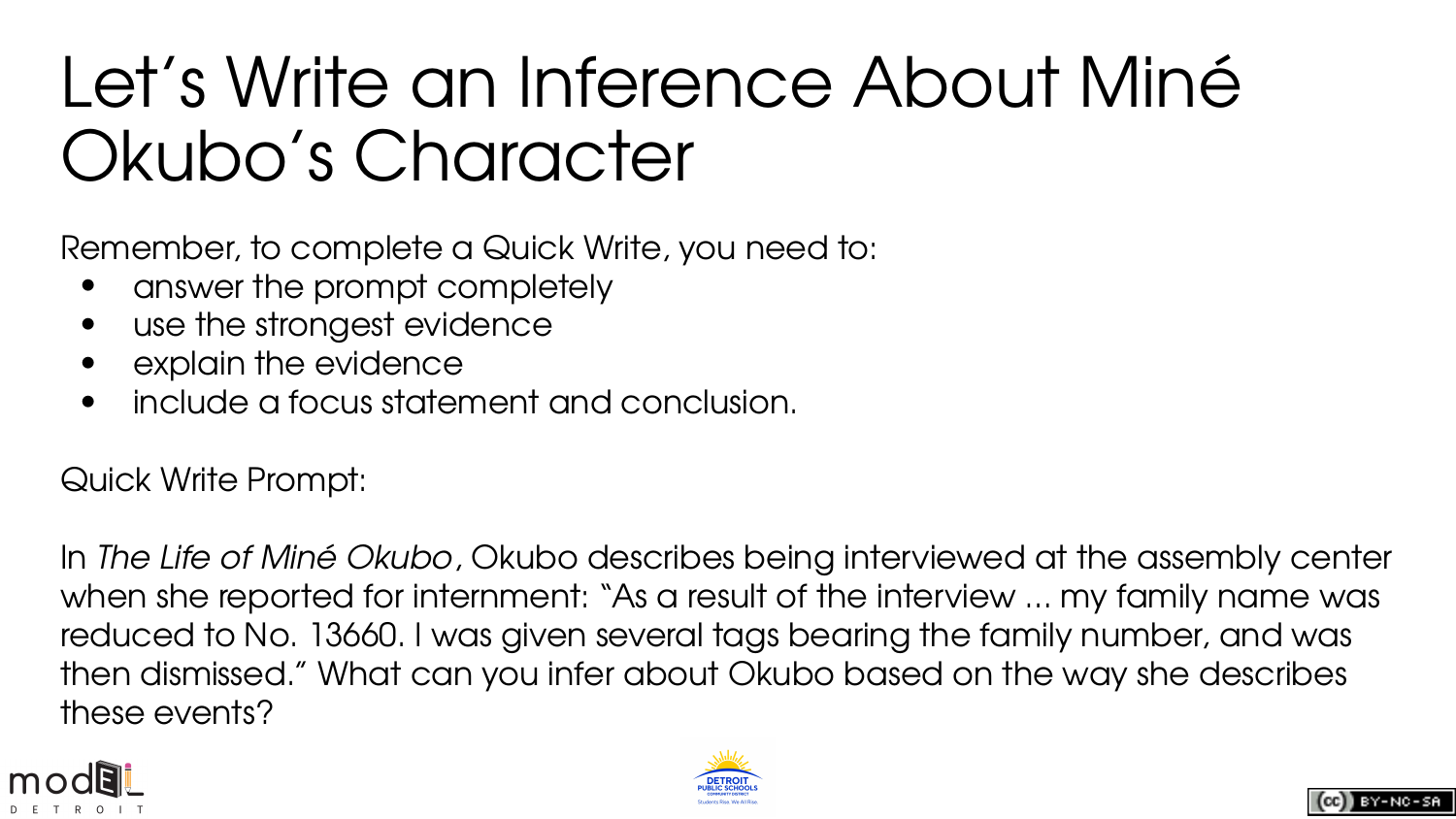

# Let’s Write an Inference About Miné Okubo’s Character

Remember, to complete a Quick Write, you need to:
answer the prompt completely
use the strongest evidence
explain the evidence
include a focus statement and conclusion.

Quick Write Prompt:

In The Life of Miné Okubo, Okubo describes being interviewed at the assembly center when she reported for internment: “As a result of the interview … my family name was reduced to No. 13660. I was given several tags bearing the family number, and was then dismissed.” What can you infer about Okubo based on the way she describes these events?